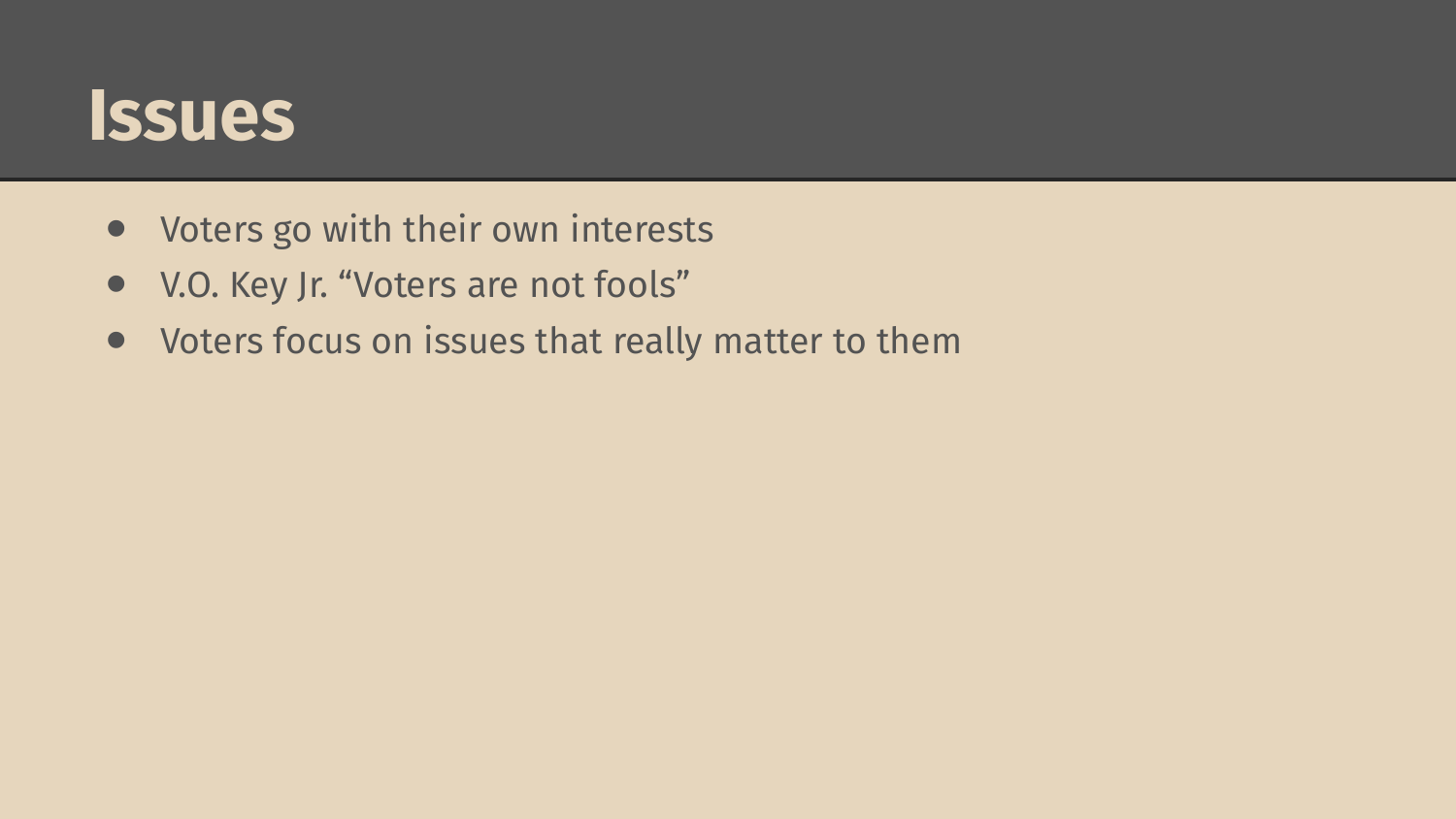

# Issues
Voters go with their own interests
V.O. Key Jr. “Voters are not fools”
Voters focus on issues that really matter to them